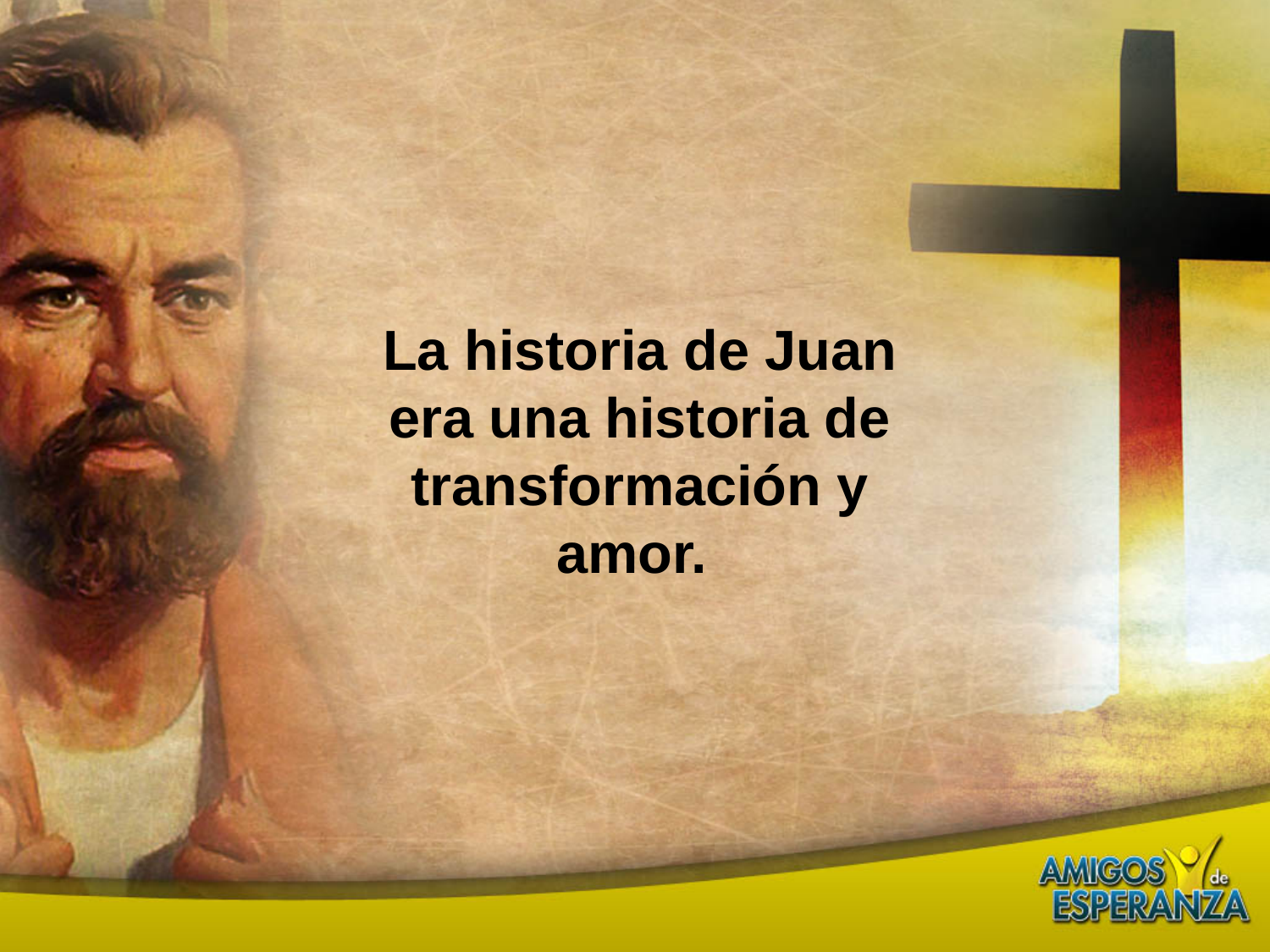

La historia de Juan era una historia de transformación y amor.